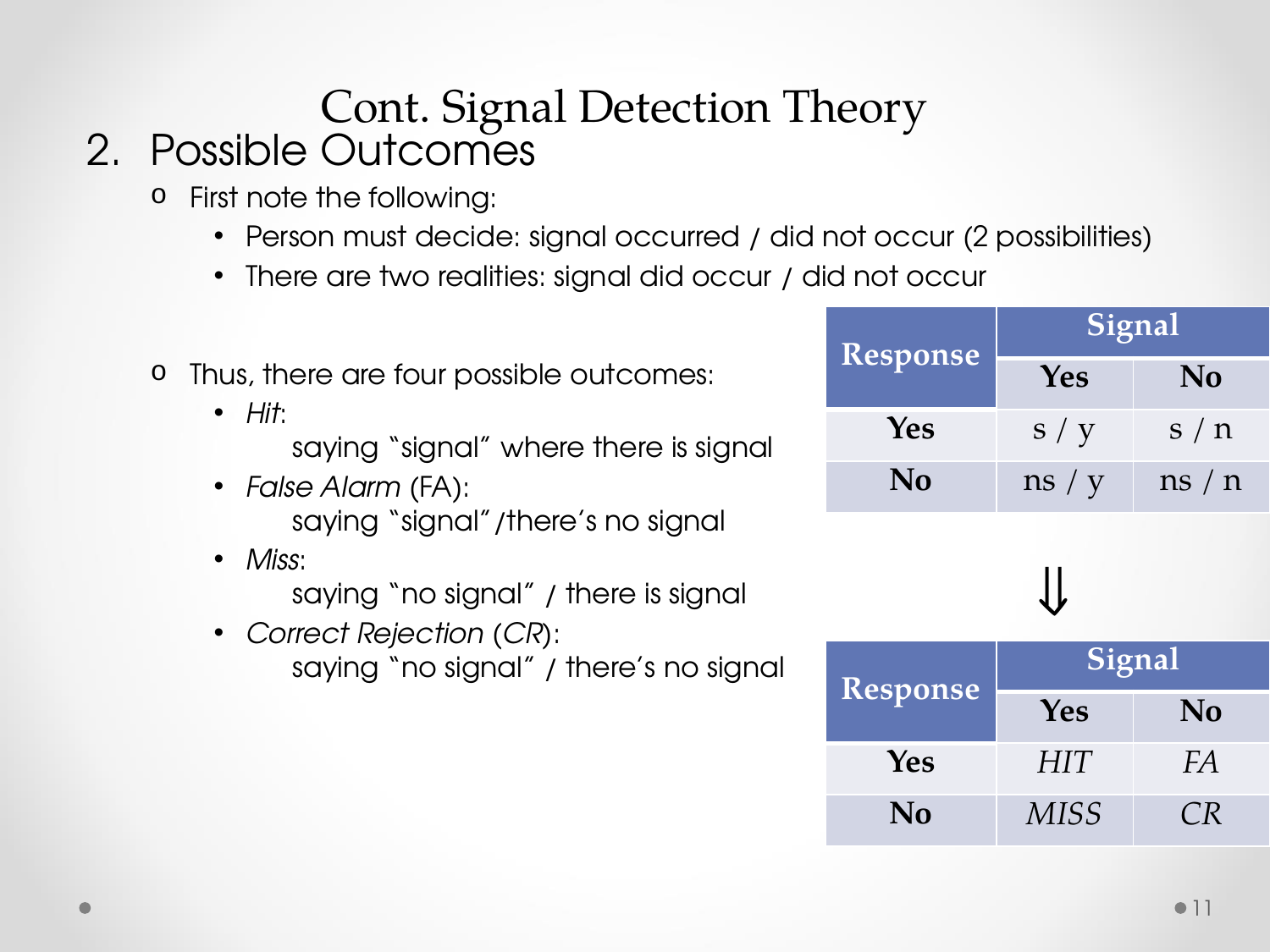

# Cont. Signal Detection Theory

Possible Outcomes
First note the following:
Person must decide: signal occurred / did not occur (2 possibilities)
There are two realities: signal did occur / did not occur

Thus, there are four possible outcomes:
Hit:
      saying “signal” where there is signal
False Alarm (FA):
      saying “signal”/there’s no signal
Miss:
      saying “no signal” / there is signal
Correct Rejection (CR):
      saying “no signal” / there’s no signal
| Response | Signal |  |
| --- | --- | --- |
|  | Yes | No |
| Yes | s / y | s / n |
| No | ns / y | ns / n |
⇒

| Response | Signal |  |
| --- | --- | --- |
|  | Yes | No |
| Yes | HIT | FA |
| No | MISS | CR |
11